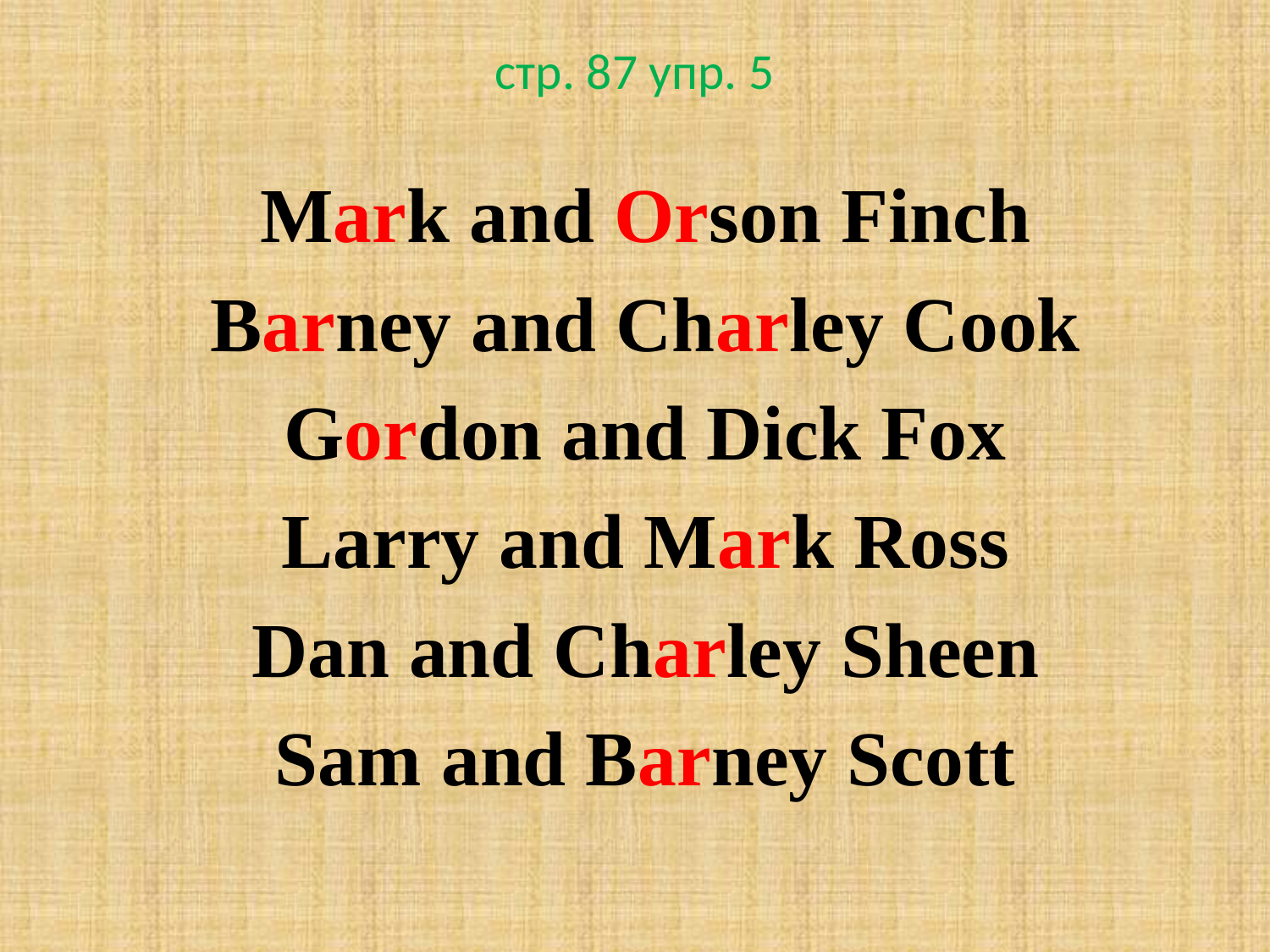

# стр. 87 упр. 5
Mark and Orson Finch
Barney and Charley Cook
Gordon and Dick Fox
Larry and Mark Ross
Dan and Charley Sheen
Sam and Barney Scott